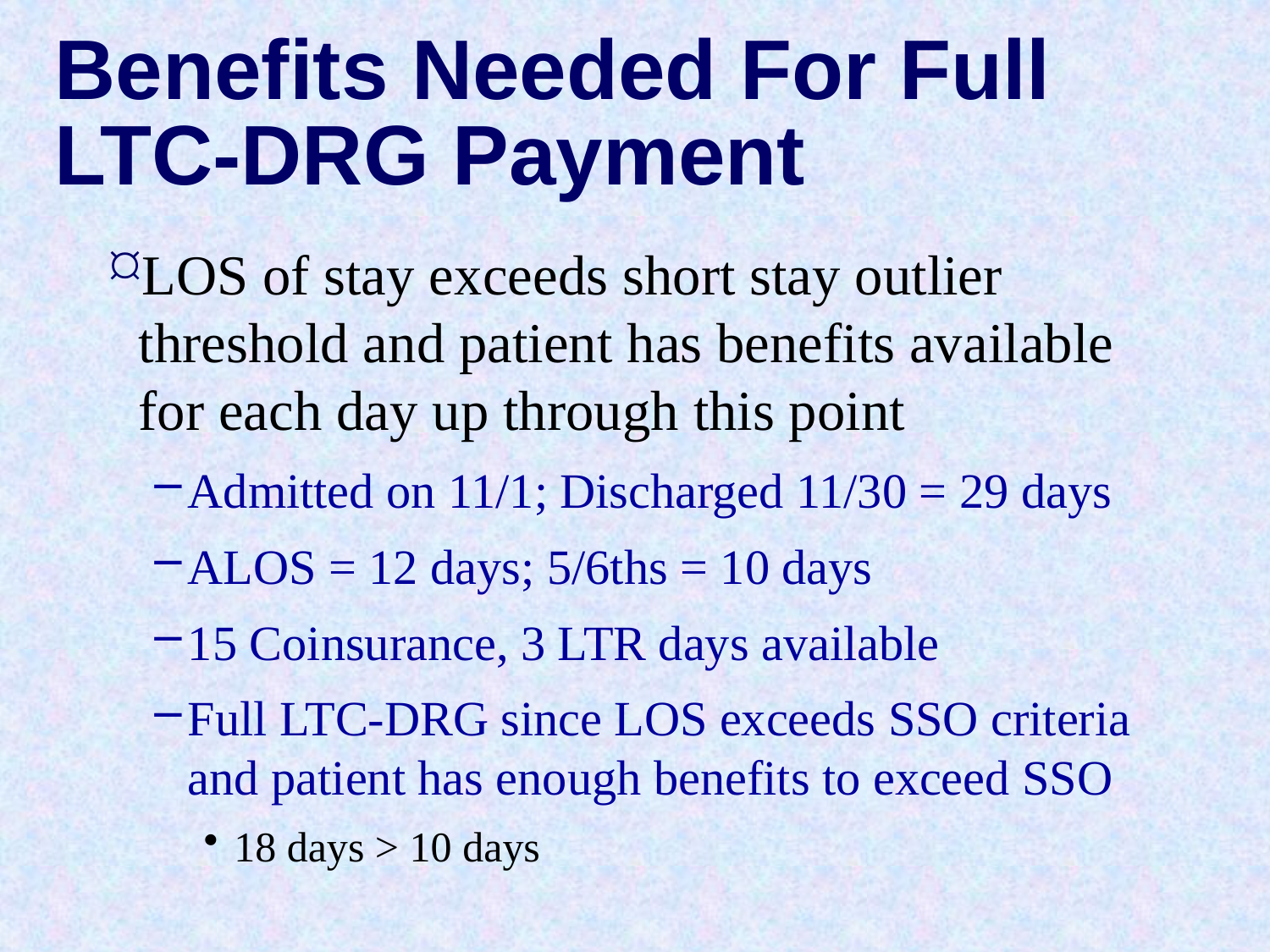

# Benefits Needed For Full LTC-DRG Payment
LOS of stay exceeds short stay outlier threshold and patient has benefits available for each day up through this point
Admitted on 11/1; Discharged 11/30 = 29 days
ALOS = 12 days; 5/6ths = 10 days
15 Coinsurance, 3 LTR days available
Full LTC-DRG since LOS exceeds SSO criteria and patient has enough benefits to exceed SSO
18 days > 10 days